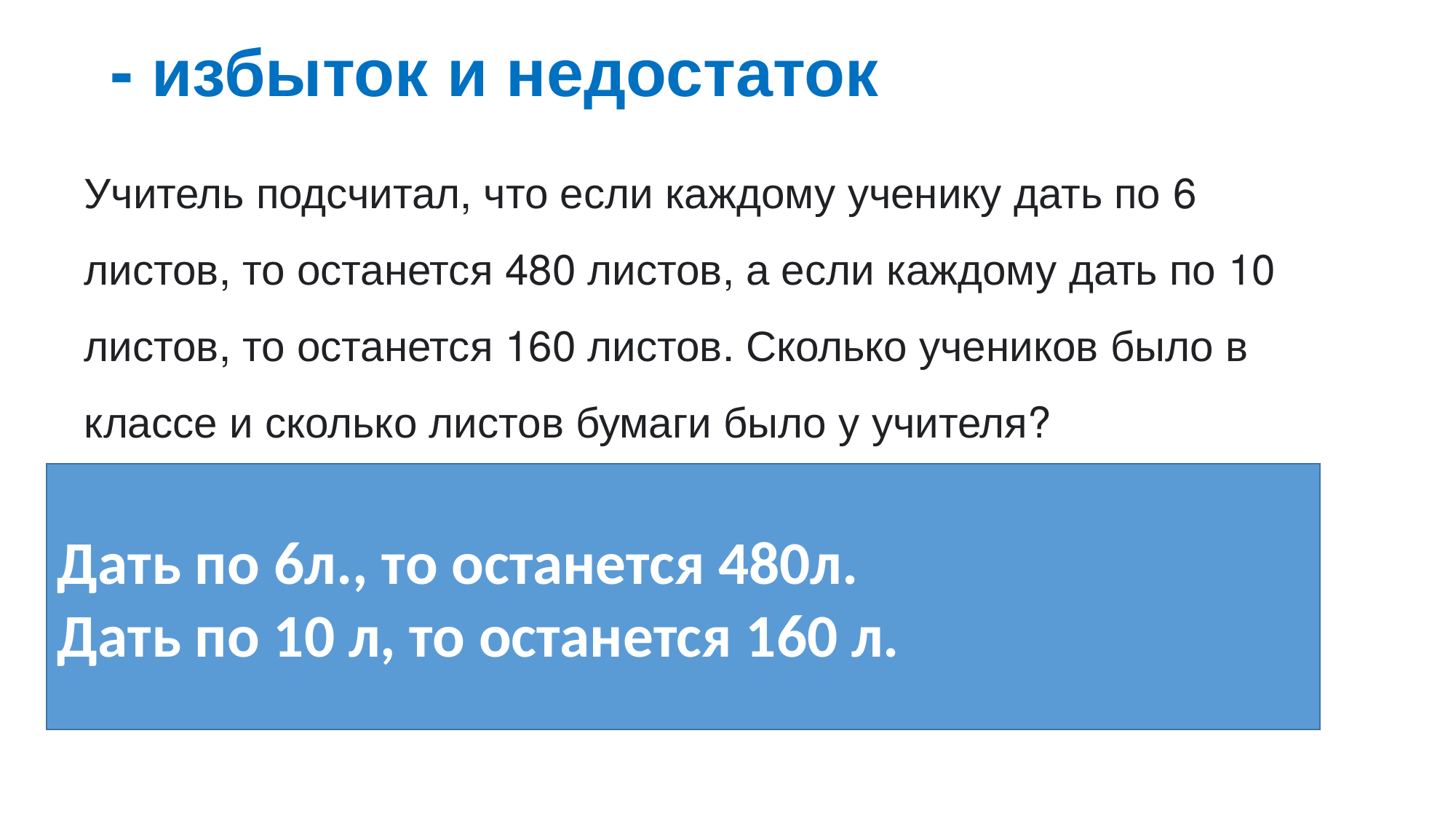

# - избыток и недостаток
Учитель подсчитал, что если каждому ученику дать по 6 листов, то останется 480 листов, а если каждому дать по 10 листов, то останется 160 листов. Сколько учеников было в классе и сколько листов бумаги было у учителя?
Дать по 6л., то останется 480л.
Дать по 10 л, то останется 160 л.